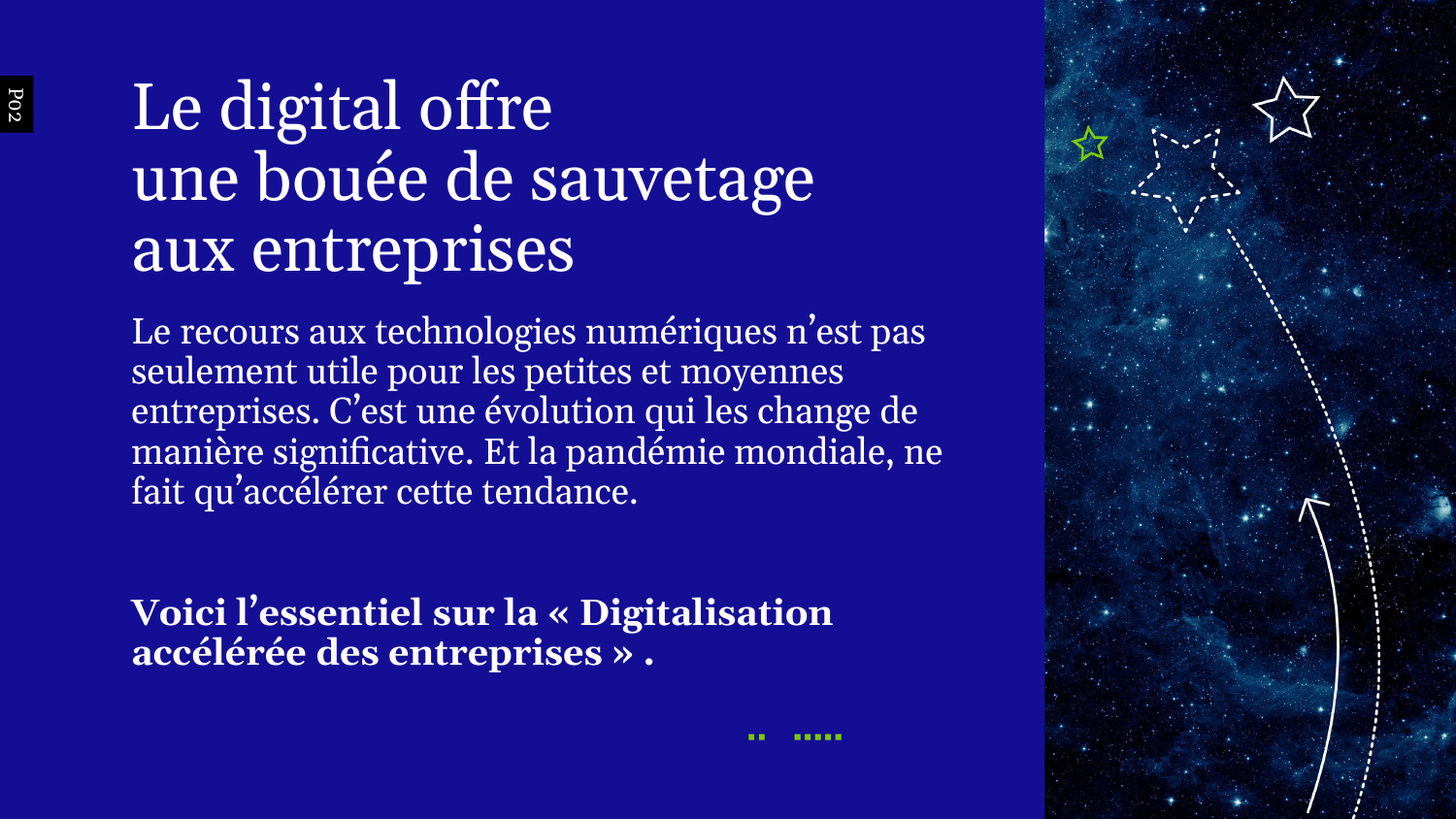

Le digital offre
une bouée de sauvetage
aux entreprises
P02
Le recours aux technologies numériques n’est pas seulement utile pour les petites et moyennes entreprises. C’est une évolution qui les change de manière significative. Et la pandémie mondiale, ne fait qu’accélérer cette tendance.

Voici l’essentiel sur la « Digitalisation accélérée des entreprises » .